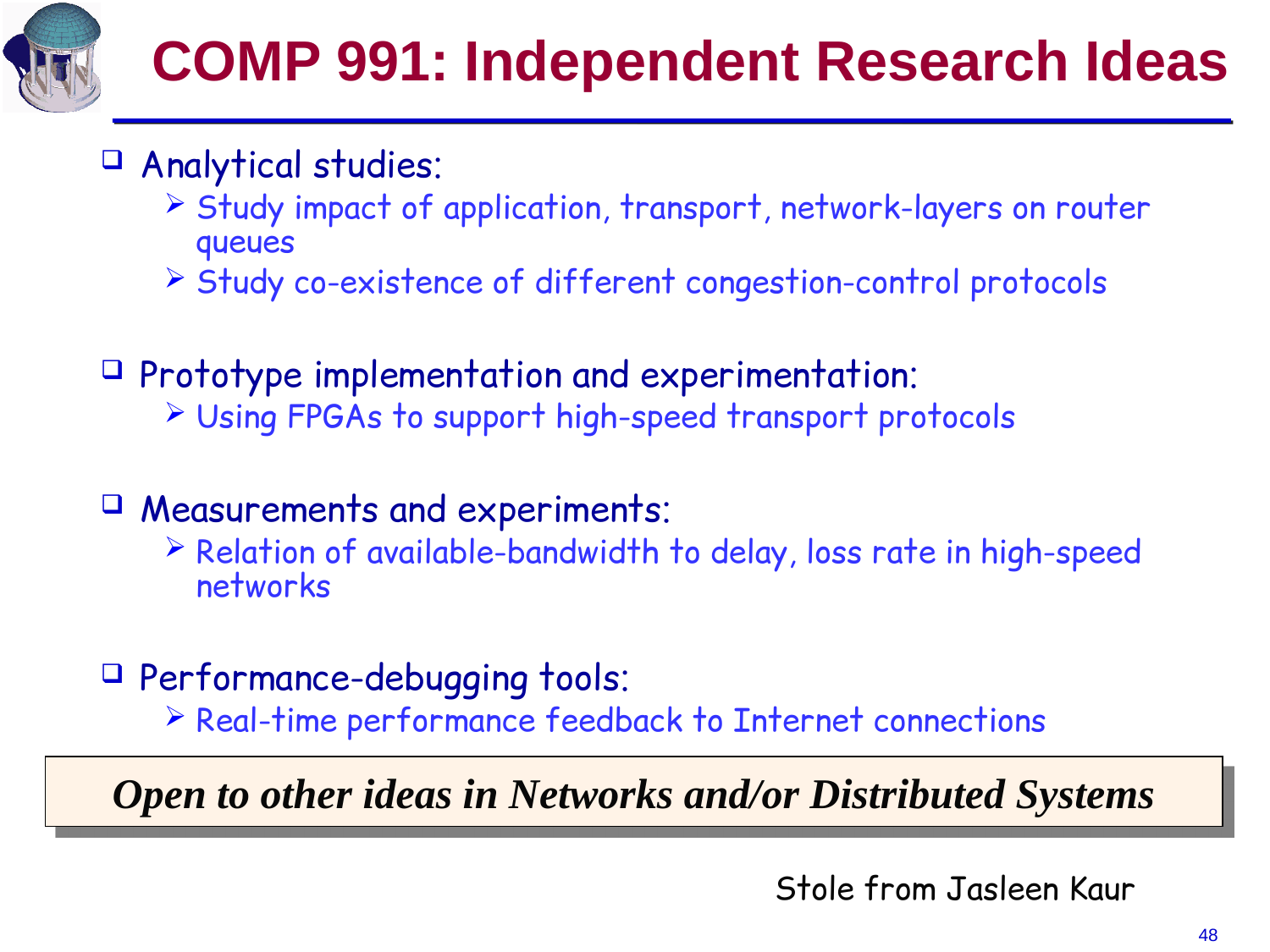

# COMP 991: Independent Research Ideas
Analytical studies:
Study impact of application, transport, network-layers on router queues
Study co-existence of different congestion-control protocols

Prototype implementation and experimentation:
Using FPGAs to support high-speed transport protocols

Measurements and experiments:
Relation of available-bandwidth to delay, loss rate in high-speed networks

Performance-debugging tools:
Real-time performance feedback to Internet connections
Open to other ideas in Networks and/or Distributed Systems
Stole from Jasleen Kaur